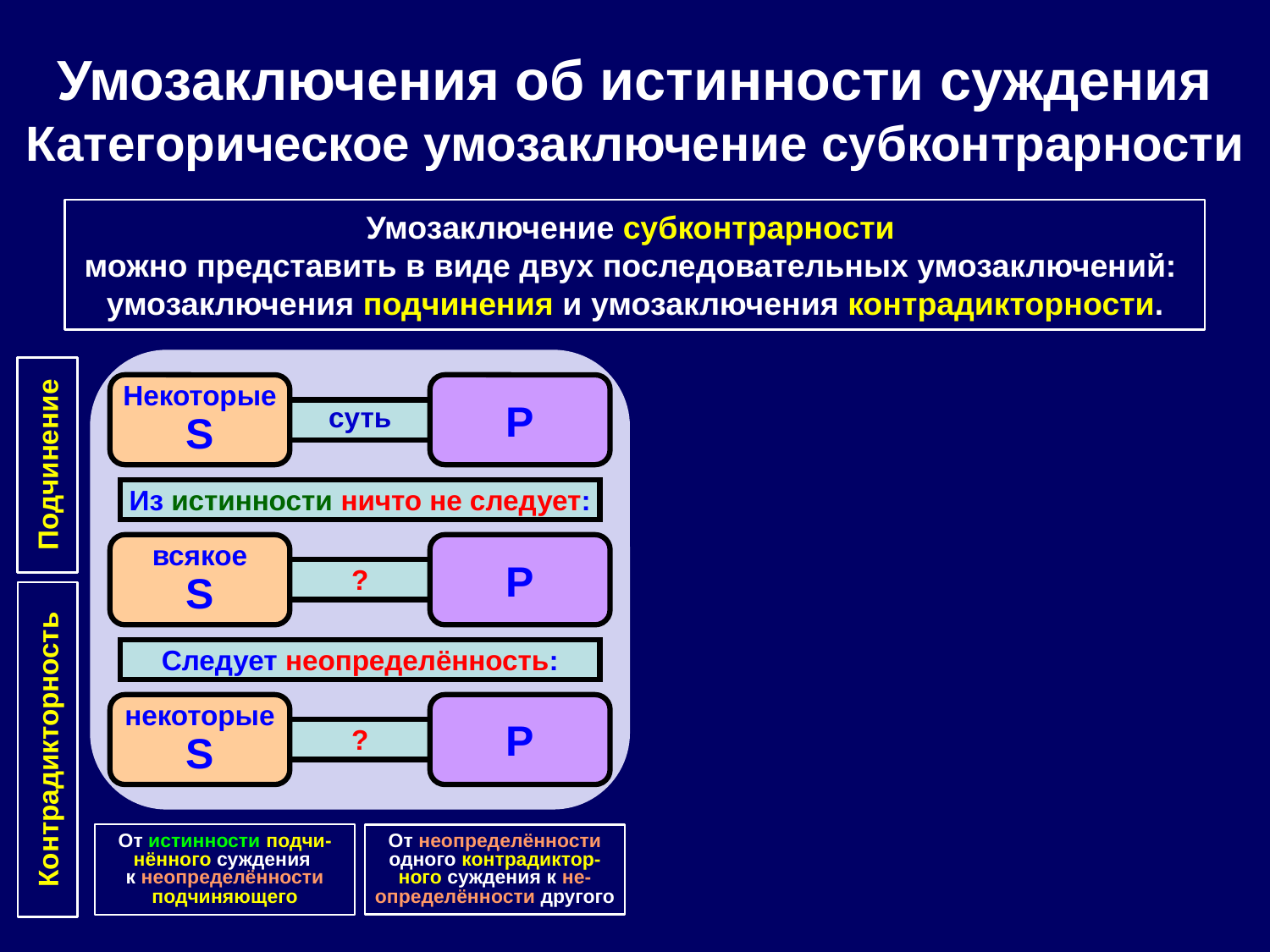

Умозаключения об истинности суждения
Категорическое умозаключение субконтрарности
Умозаключение субконтрарности
можно представить в виде двух последовательных умозаключений:
умозаключения подчинения и умозаключения контрадикторности.

Некоторые
S
P
суть
Подчинение
Из истинности ничто не следует:
всякое
S
P
?
Следует неопределённость:
некоторые
S
P
Контрадикторность
?
От истинности подчи-нённого суждения
к неопределённости подчиняющего
От неопределённости одного контрадиктор-
ного суждения к не-определённости другого